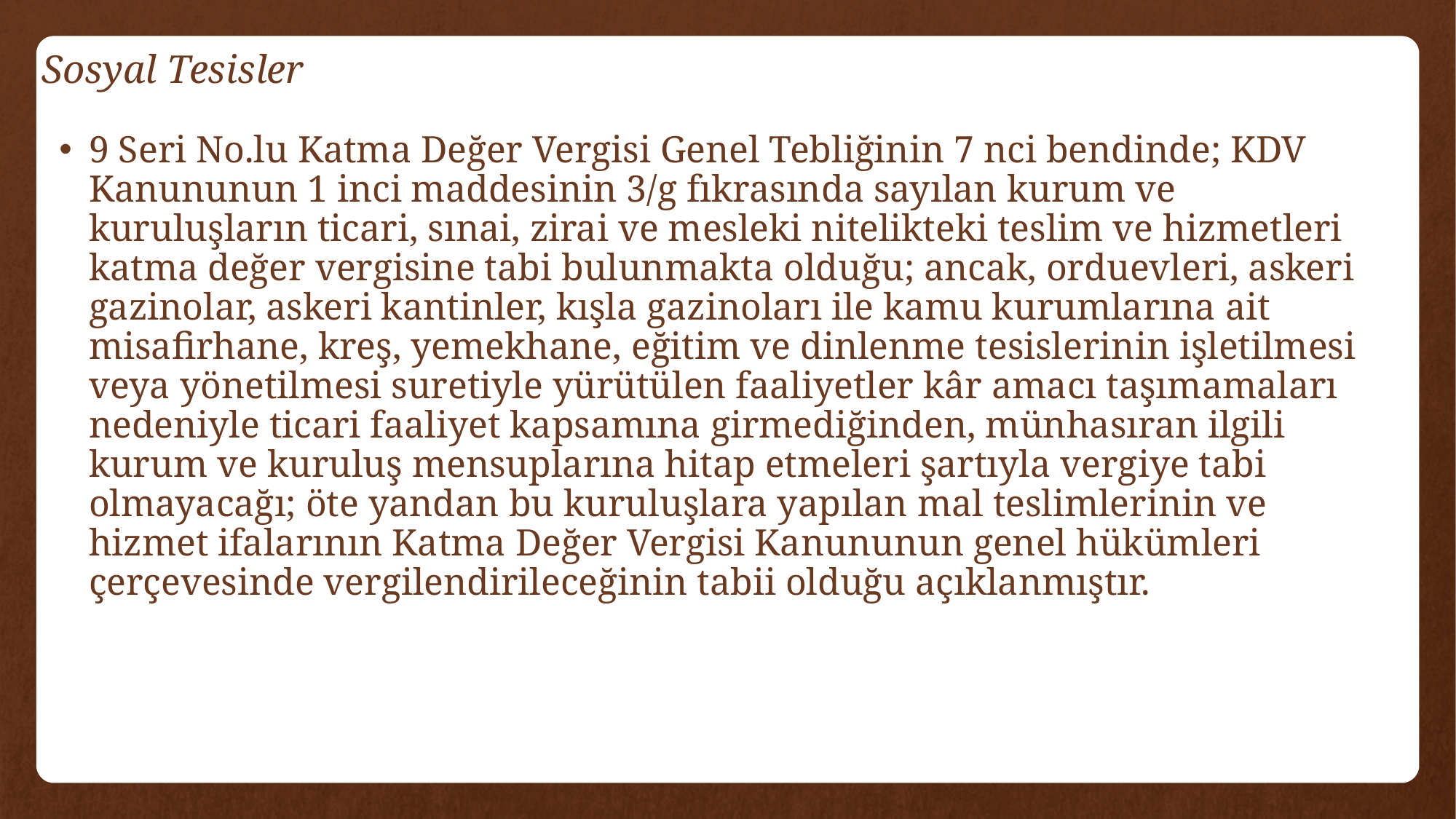

# Sosyal Tesisler
9 Seri No.lu Katma Değer Vergisi Genel Tebliğinin 7 nci bendinde; KDV Kanununun 1 inci maddesinin 3/g fıkrasında sayılan kurum ve kuruluşların ticari, sınai, zirai ve mesleki nitelikteki teslim ve hizmetleri katma değer vergisine tabi bulunmakta olduğu; ancak, orduevleri, askeri gazinolar, askeri kantinler, kışla gazinoları ile kamu kurumlarına ait misafirhane, kreş, yemekhane, eğitim ve dinlenme tesislerinin işletilmesi veya yönetilmesi suretiyle yürütülen faaliyetler kâr amacı taşımamaları nedeniyle ticari faaliyet kapsamına girmediğinden, münhasıran ilgili kurum ve kuruluş mensuplarına hitap etmeleri şartıyla vergiye tabi olmayacağı; öte yandan bu kuruluşlara yapılan mal teslimlerinin ve hizmet ifalarının Katma Değer Vergisi Kanununun genel hükümleri çerçevesinde vergilendirileceğinin tabii olduğu açıklanmıştır.